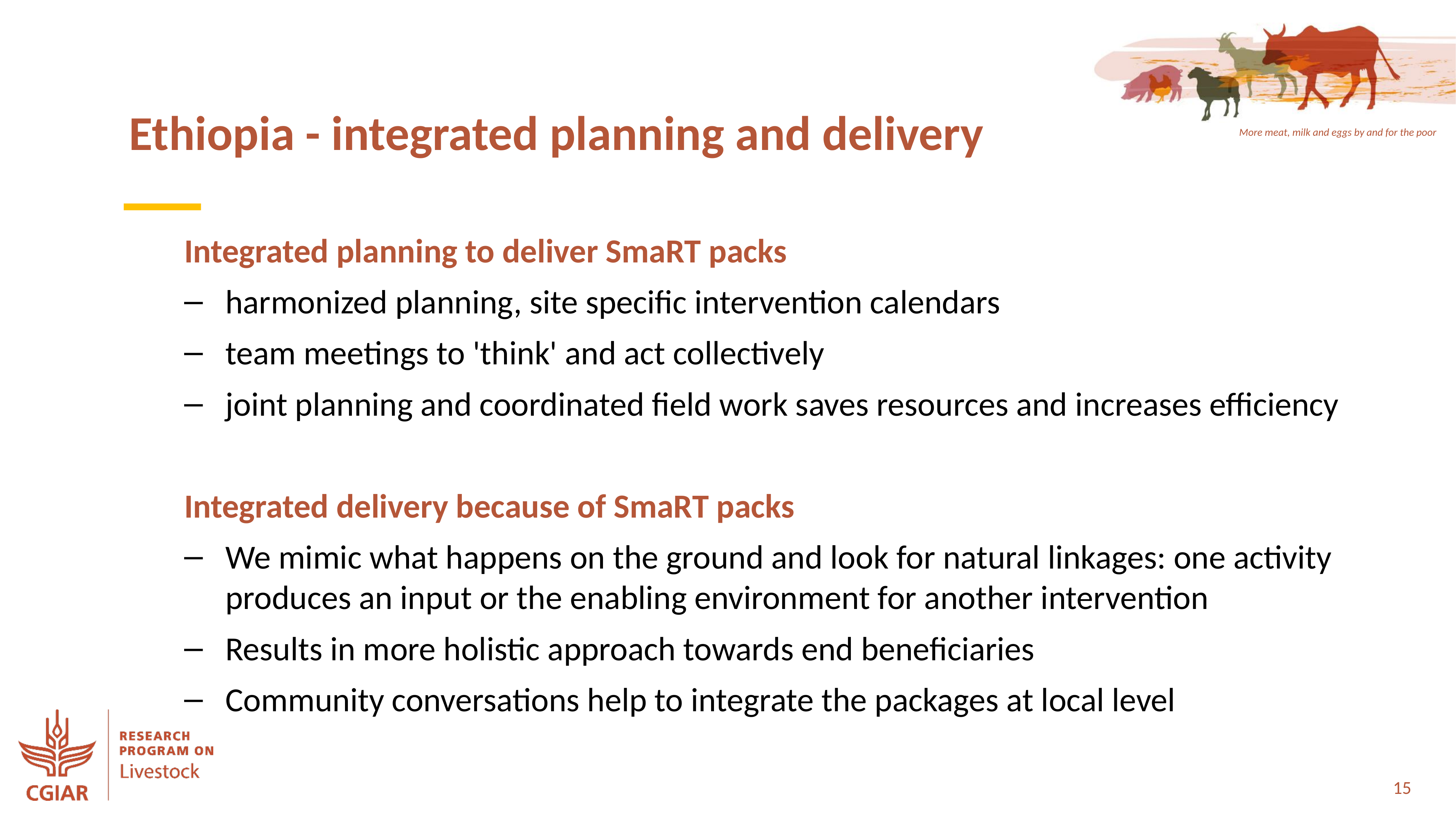

Ethiopia - integrated planning and delivery
Integrated planning to deliver SmaRT packs
harmonized planning, site specific intervention calendars
team meetings to 'think' and act collectively
joint planning and coordinated field work saves resources and increases efficiency

Integrated delivery because of SmaRT packs
We mimic what happens on the ground and look for natural linkages: one activity produces an input or the enabling environment for another intervention
Results in more holistic approach towards end beneficiaries
Community conversations help to integrate the packages at local level